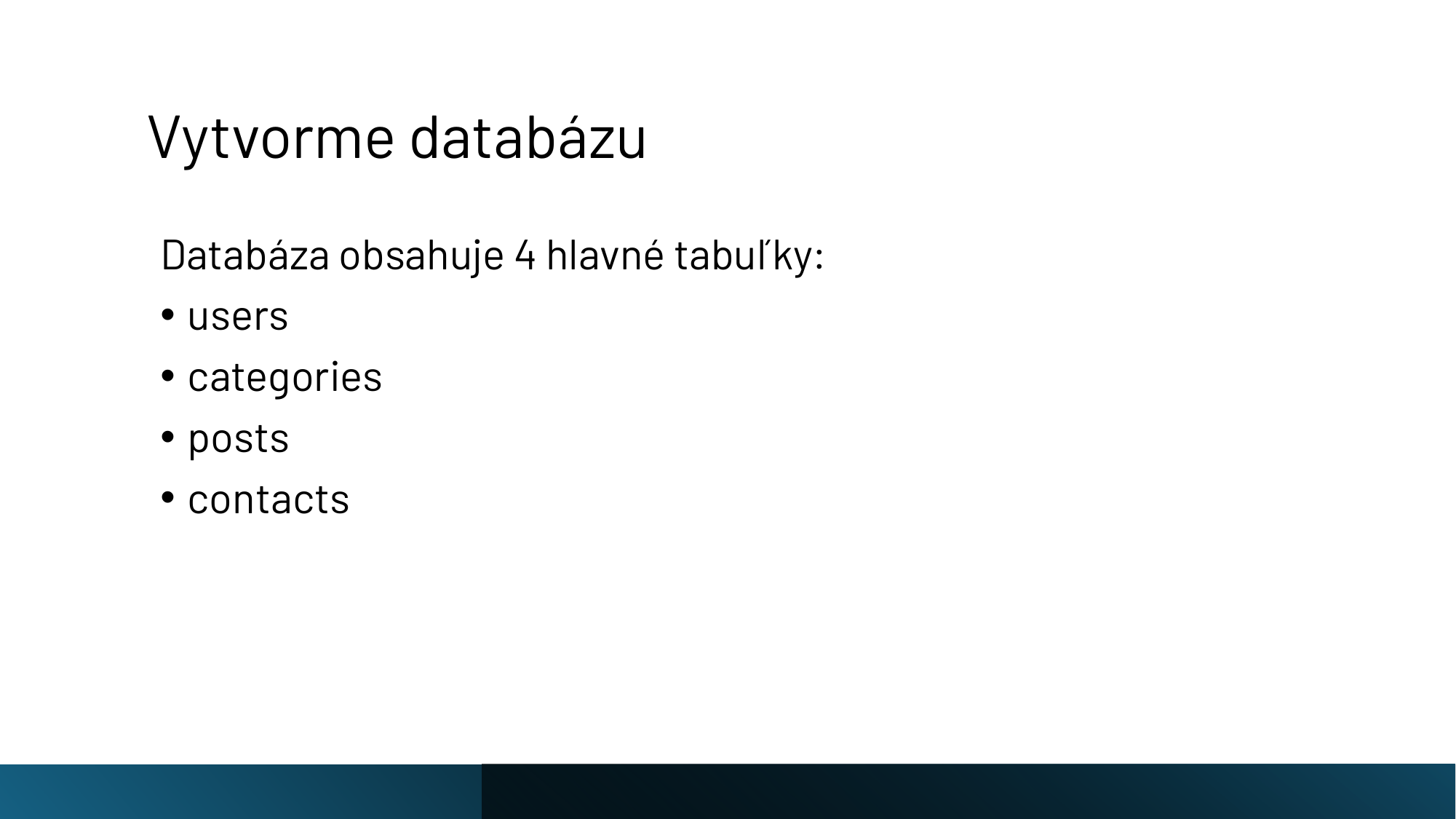

# Vytvorme databázu
Databáza obsahuje 4 hlavné tabuľky:
users
categories
posts
contacts